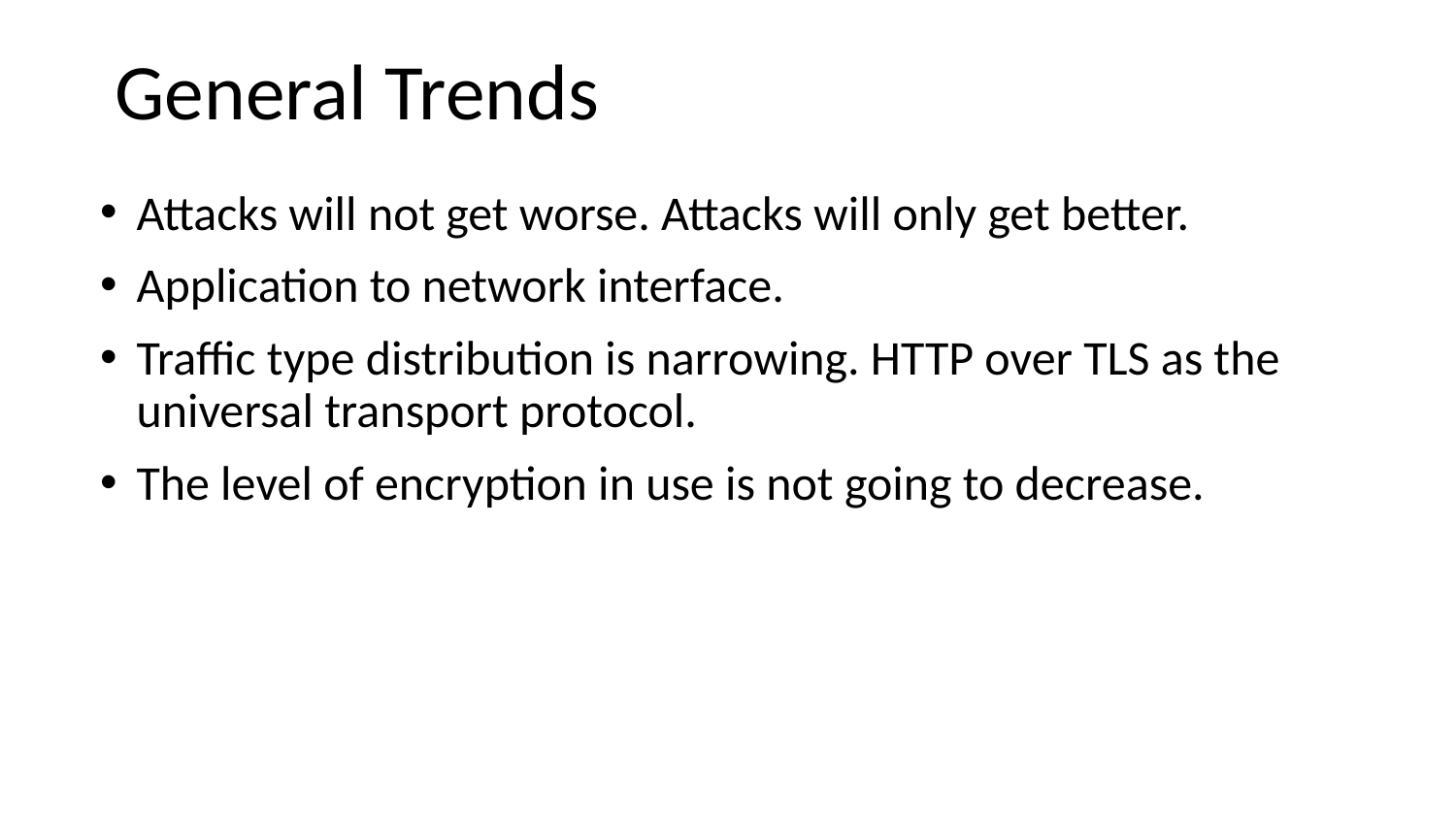

# General Trends
Attacks will not get worse. Attacks will only get better.
Application to network interface.
Traffic type distribution is narrowing. HTTP over TLS as the universal transport protocol.
The level of encryption in use is not going to decrease.